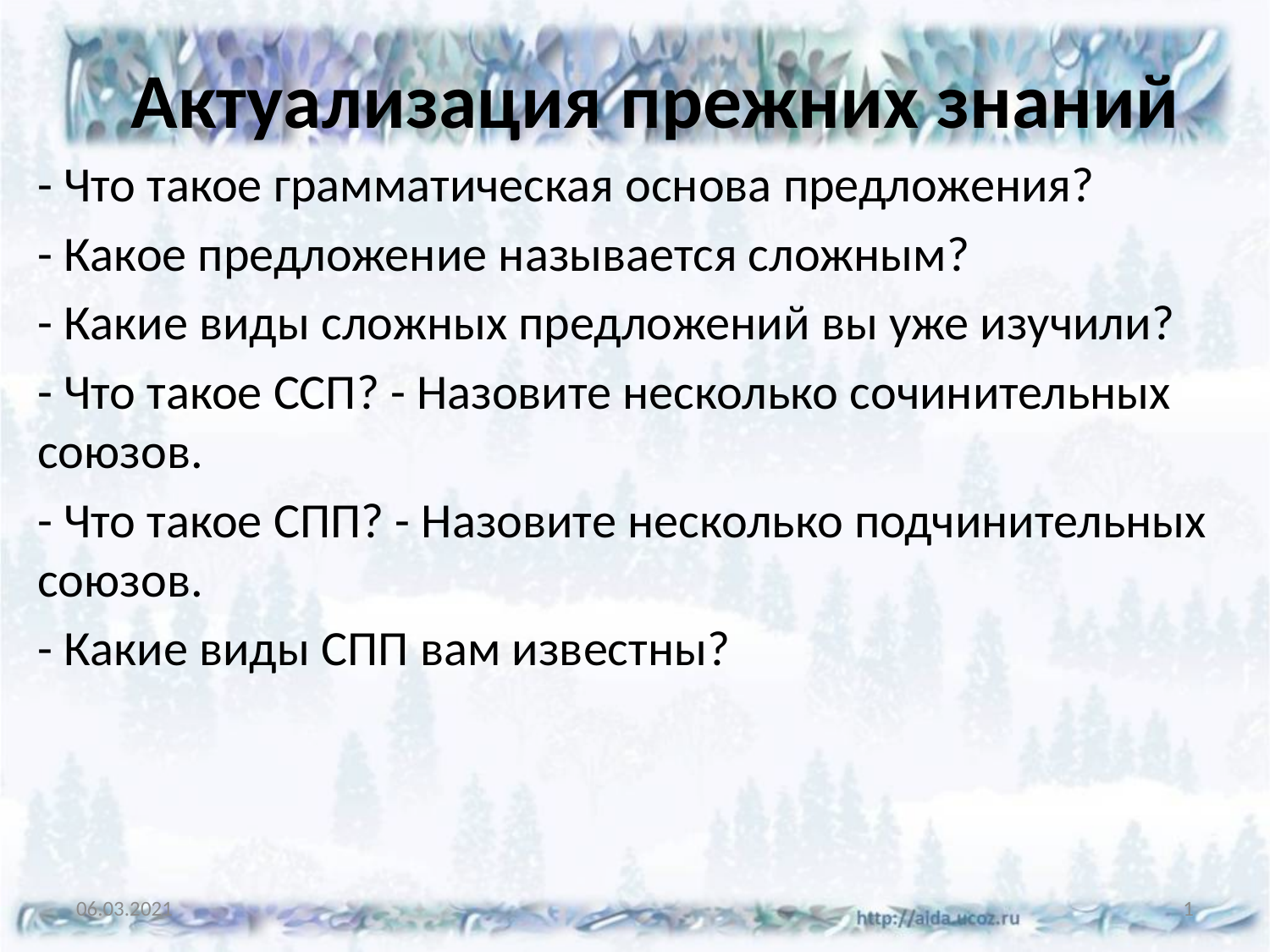

# Актуализация прежних знаний
- Что такое грамматическая основа предложения?
- Какое предложение называется сложным?
- Какие виды сложных предложений вы уже изучили?
- Что такое ССП? - Назовите несколько сочинительных союзов.
- Что такое СПП? - Назовите несколько подчинительных союзов.
- Какие виды СПП вам известны?

06.03.2021
1